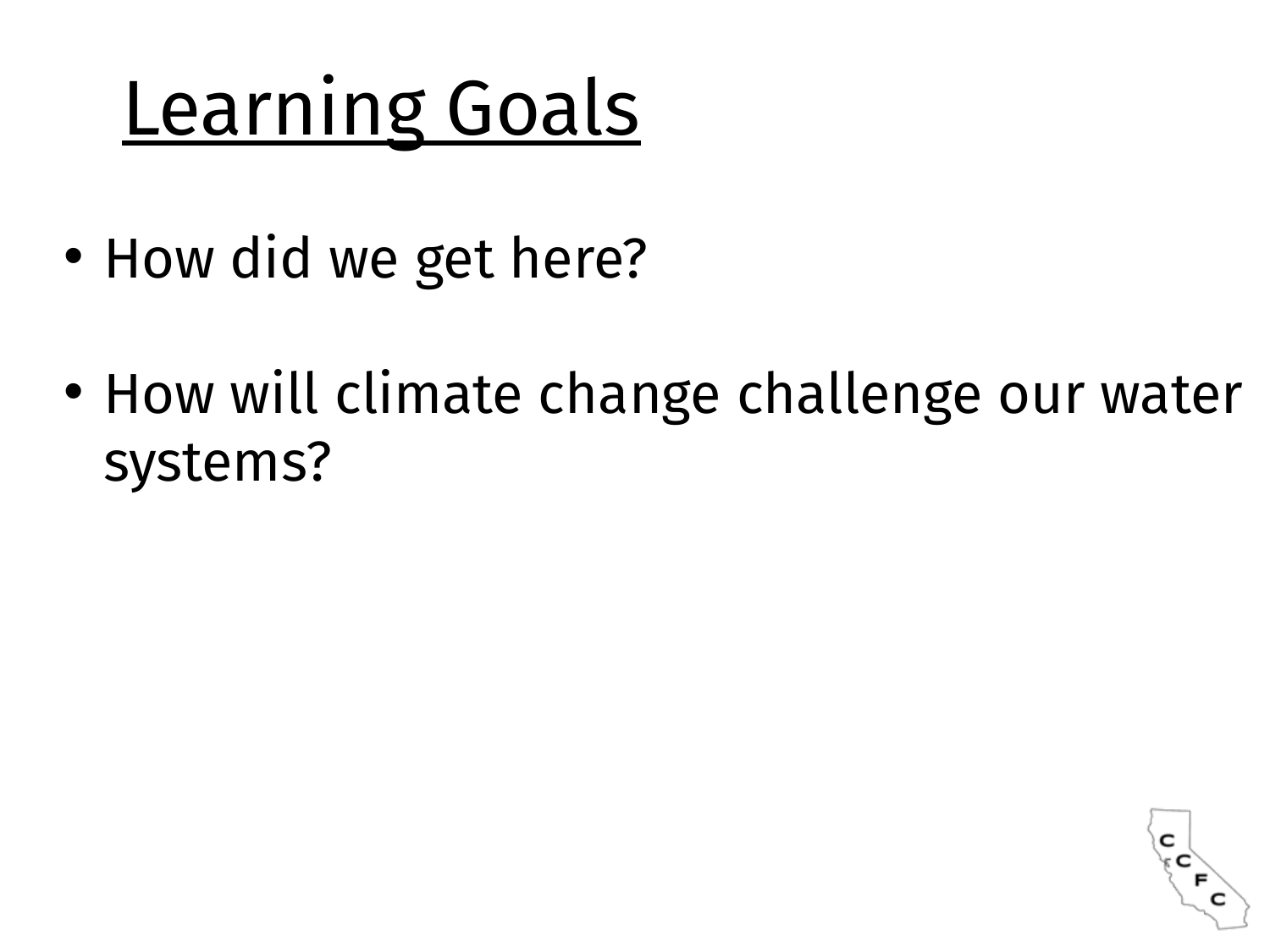

# Learning Goals
How did we get here?

How will climate change challenge our water systems?